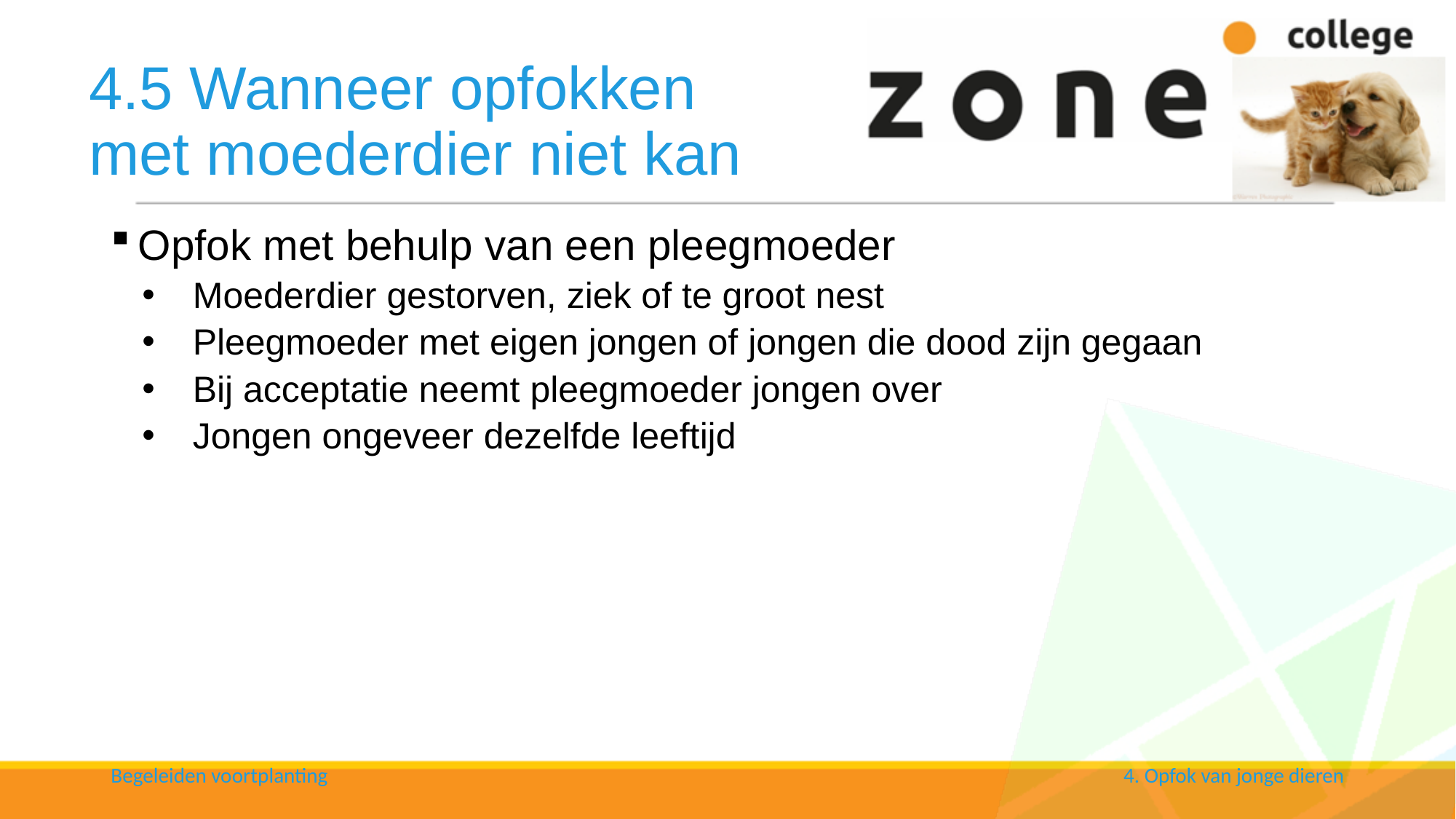

# 4.5 Wanneer opfokken met moederdier niet kan
Opfok met behulp van een pleegmoeder
Moederdier gestorven, ziek of te groot nest
Pleegmoeder met eigen jongen of jongen die dood zijn gegaan
Bij acceptatie neemt pleegmoeder jongen over
Jongen ongeveer dezelfde leeftijd

Begeleiden voortplanting
4. Opfok van jonge dieren